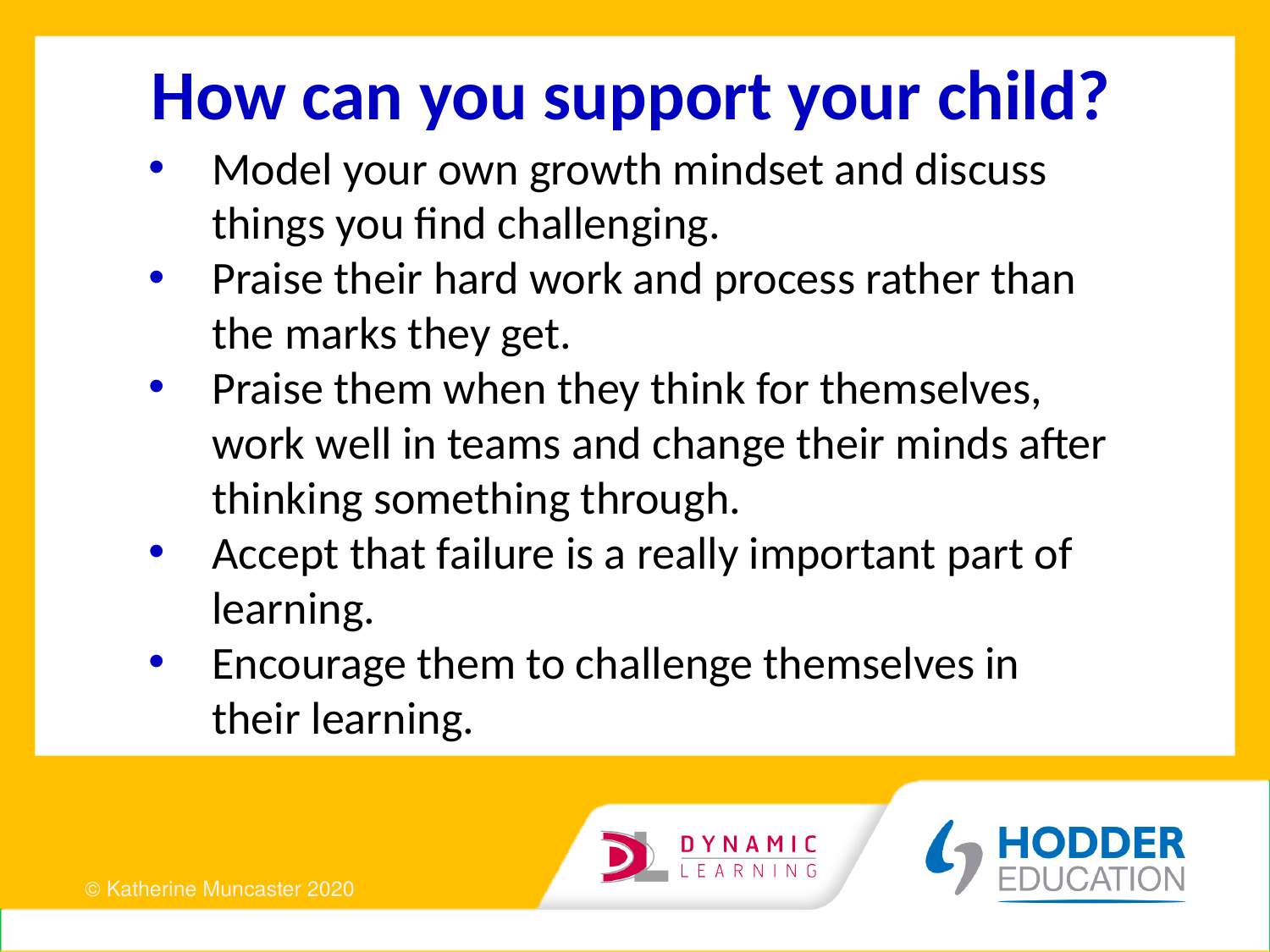

# How can you support your child?
Model your own growth mindset and discuss things you find challenging.
Praise their hard work and process rather than the marks they get.
Praise them when they think for themselves, work well in teams and change their minds after thinking something through.
Accept that failure is a really important part of learning.
Encourage them to challenge themselves in their learning.